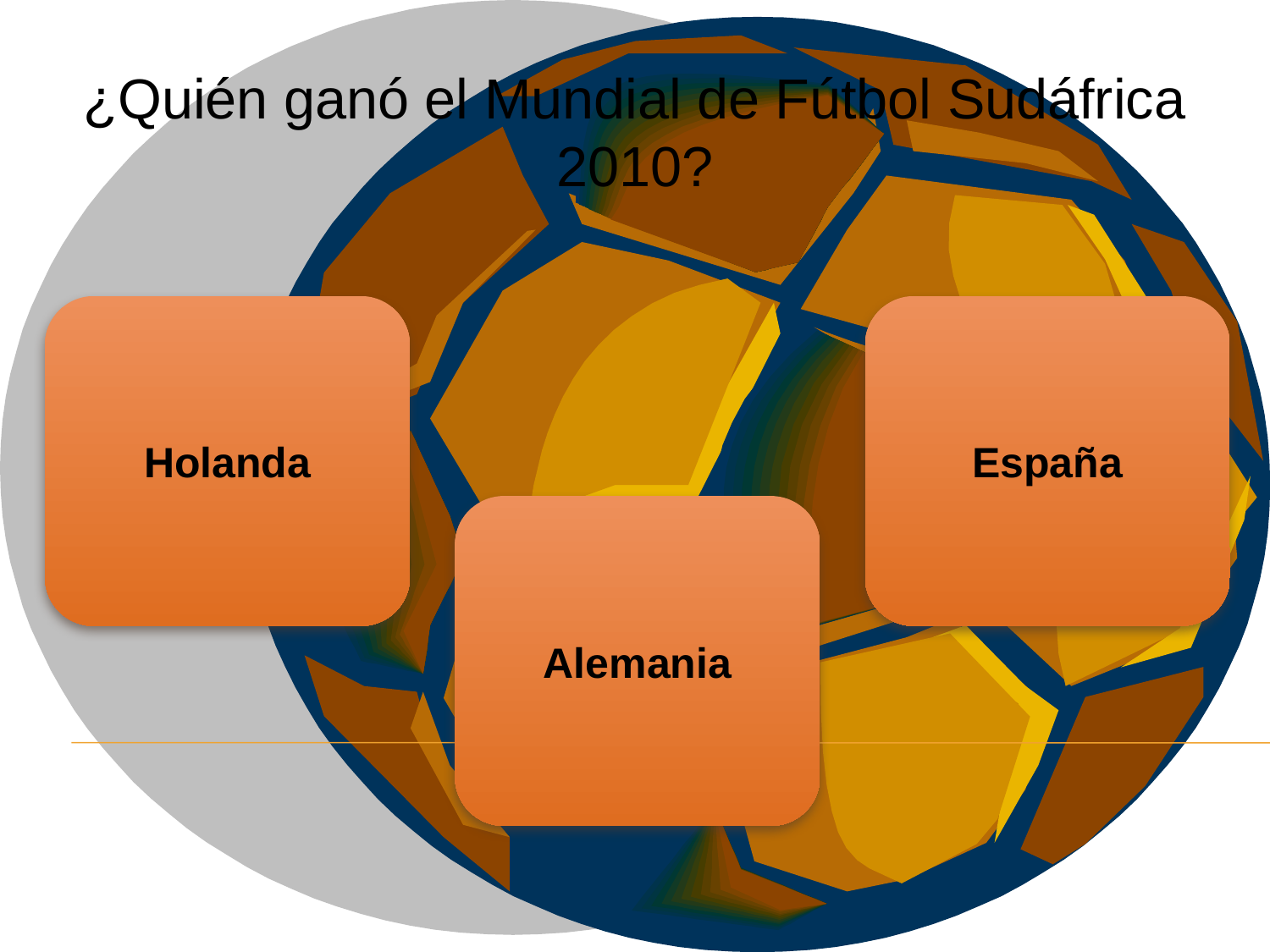

¿Quién ganó el Mundial de Fútbol Sudáfrica 2010?
Holanda
España
Alemania